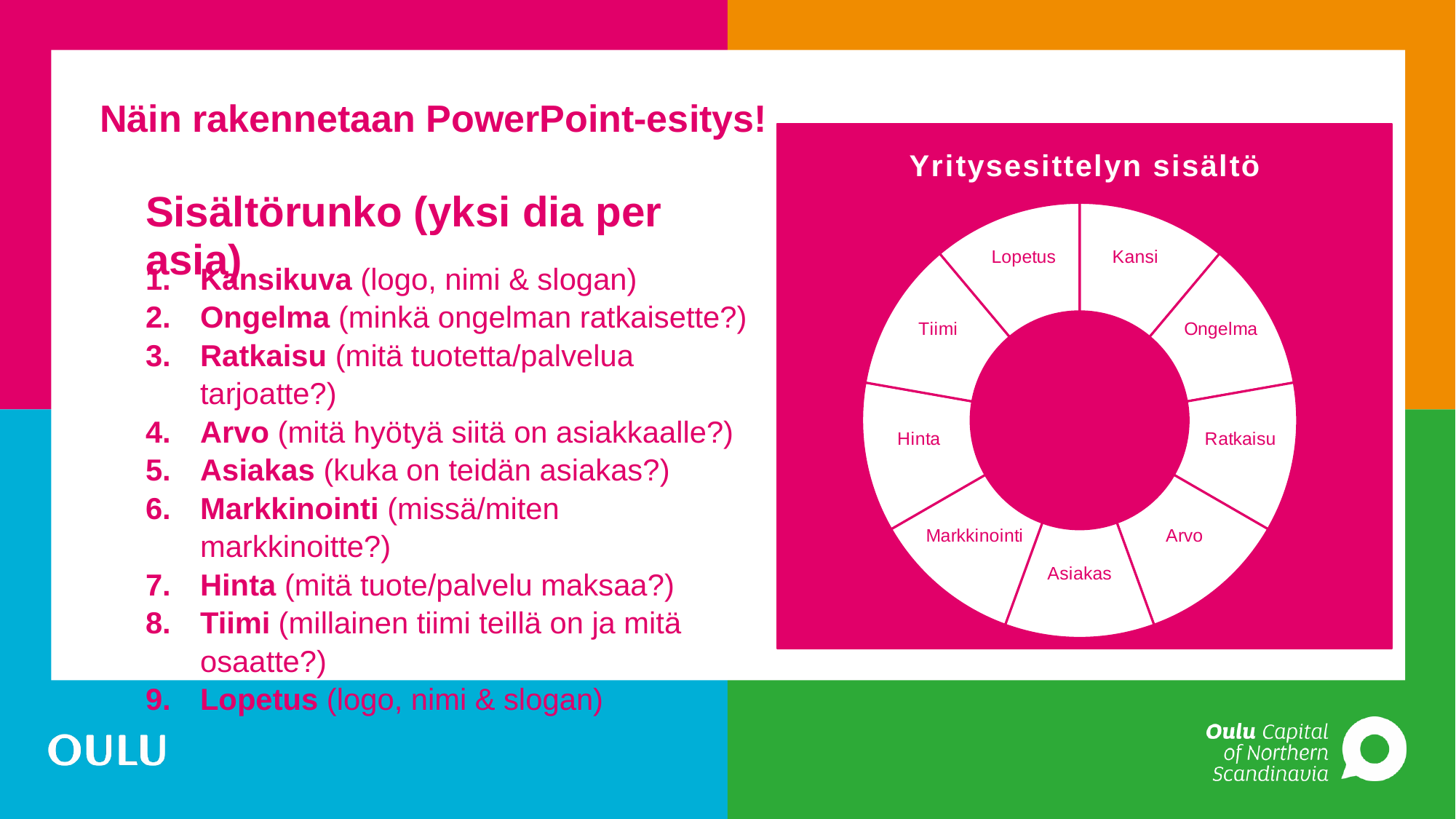

# Näin rakennetaan PowerPoint-esitys!

### Chart:

| Category | Yritysesittelyn sisältö |
|---|---|
| Kansi | 11.1 |
| Ongelma | 11.1 |
| Ratkaisu | 11.1 |
| Arvo | 11.1 |
| Asiakas | 11.1 |
| Markkinointi | 11.1 |
| Hinta | 11.1 |
| Tiimi | 11.1 |
| Lopetus | 11.1 |
Sisältörunko (yksi dia per asia)
Kansikuva (logo, nimi & slogan)
Ongelma (minkä ongelman ratkaisette?)
Ratkaisu (mitä tuotetta/palvelua tarjoatte?)
Arvo (mitä hyötyä siitä on asiakkaalle?)
Asiakas (kuka on teidän asiakas?)
Markkinointi (missä/miten markkinoitte?)
Hinta (mitä tuote/palvelu maksaa?)
Tiimi (millainen tiimi teillä on ja mitä osaatte?)
Lopetus (logo, nimi & slogan)